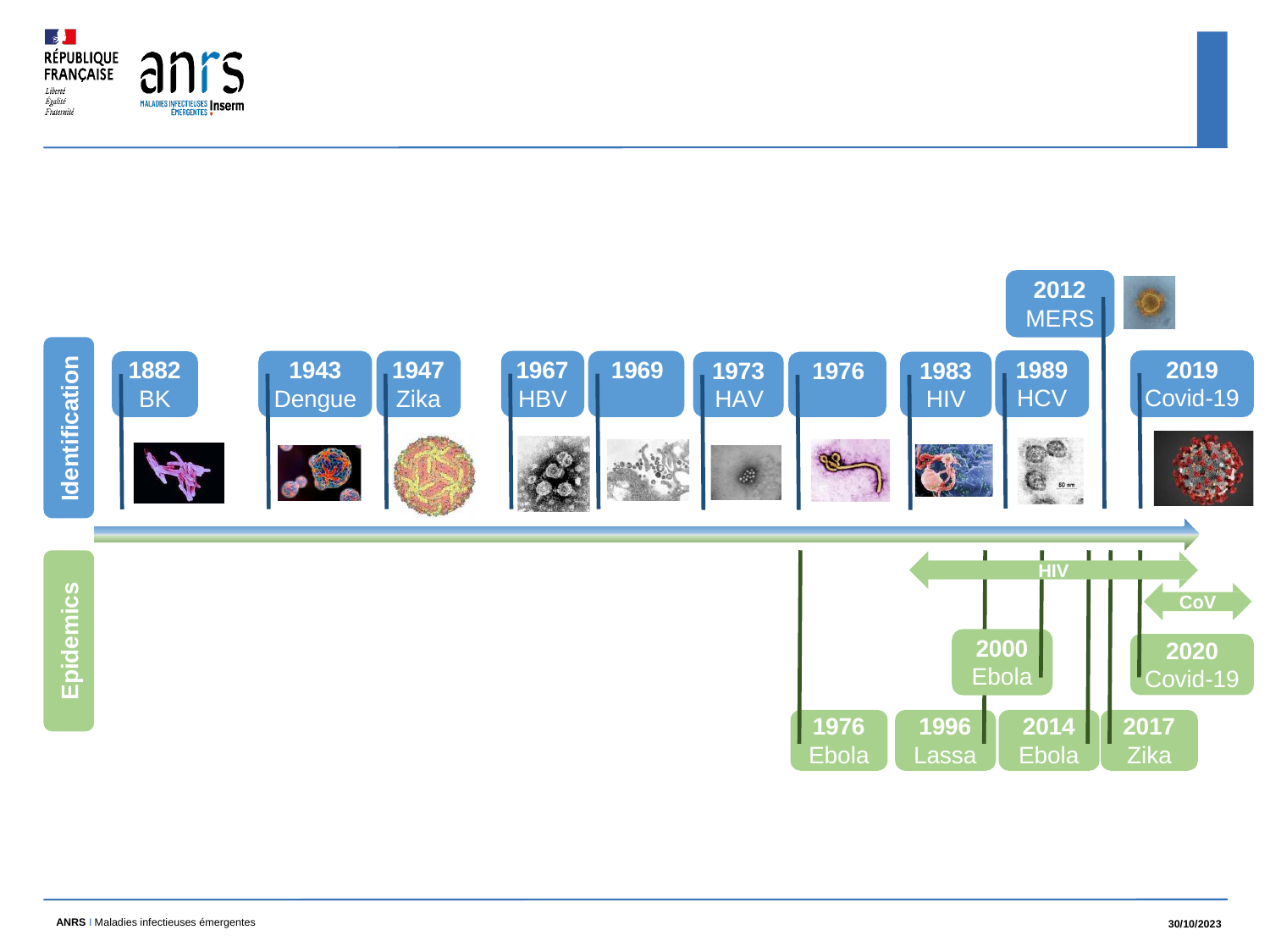

6

2012
MERS

Identification
1943
Dengue
1947
Zika
1967	1969
HBV	Lassa
1989
HCV
2019
Covid-19
1882
BK
1973	1976
HAV	Ebola
1983
HIV

HIV
CoV

Epidemics

2000
Ebola

2020
Covid-19

1976
Ebola
1996
Lassa
2014
Ebola
2017
Zika